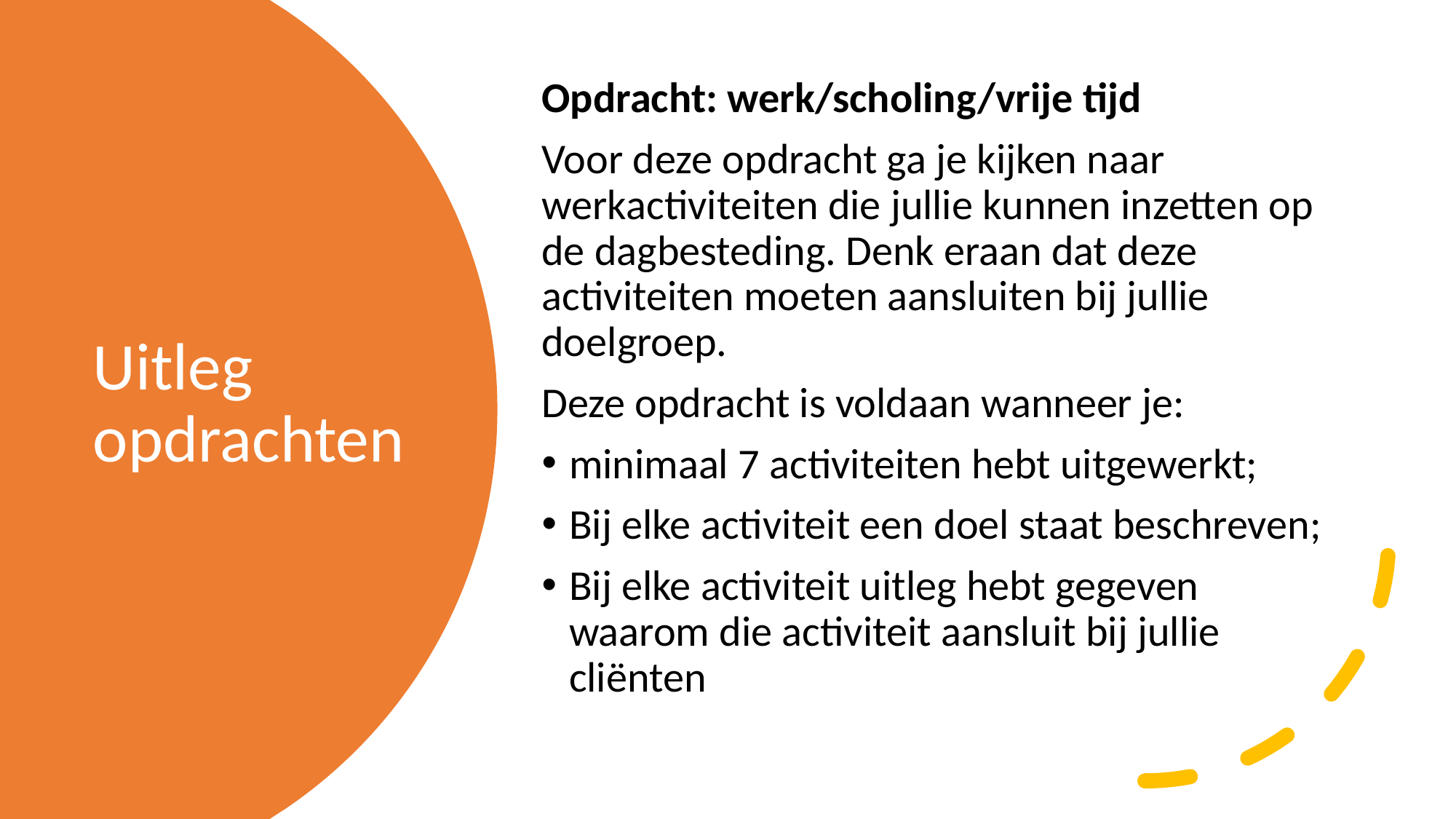

Opdracht: werk/scholing/vrije tijd
Voor deze opdracht ga je kijken naar werkactiviteiten die jullie kunnen inzetten op de dagbesteding. Denk eraan dat deze activiteiten moeten aansluiten bij jullie doelgroep.
Deze opdracht is voldaan wanneer je:
minimaal 7 activiteiten hebt uitgewerkt;
Bij elke activiteit een doel staat beschreven;
Bij elke activiteit uitleg hebt gegeven waarom die activiteit aansluit bij jullie cliënten

# Uitleg opdrachten